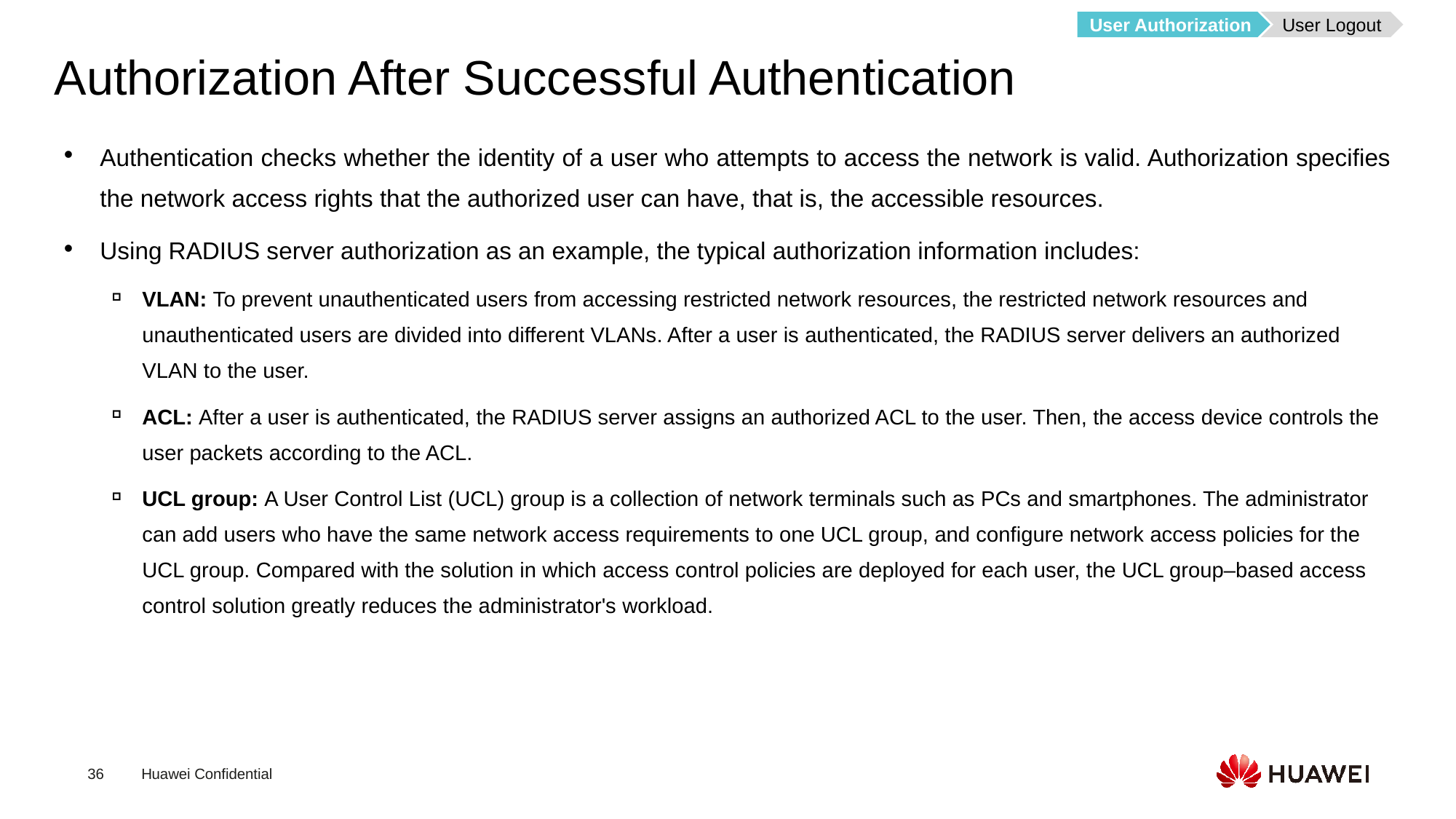

User Authorization
User Logout
# Authorization After Successful Authentication
Authentication checks whether the identity of a user who attempts to access the network is valid. Authorization specifies the network access rights that the authorized user can have, that is, the accessible resources.
Using RADIUS server authorization as an example, the typical authorization information includes:
VLAN: To prevent unauthenticated users from accessing restricted network resources, the restricted network resources and unauthenticated users are divided into different VLANs. After a user is authenticated, the RADIUS server delivers an authorized VLAN to the user.
ACL: After a user is authenticated, the RADIUS server assigns an authorized ACL to the user. Then, the access device controls the user packets according to the ACL.
UCL group: A User Control List (UCL) group is a collection of network terminals such as PCs and smartphones. The administrator can add users who have the same network access requirements to one UCL group, and configure network access policies for the UCL group. Compared with the solution in which access control policies are deployed for each user, the UCL group–based access control solution greatly reduces the administrator's workload.